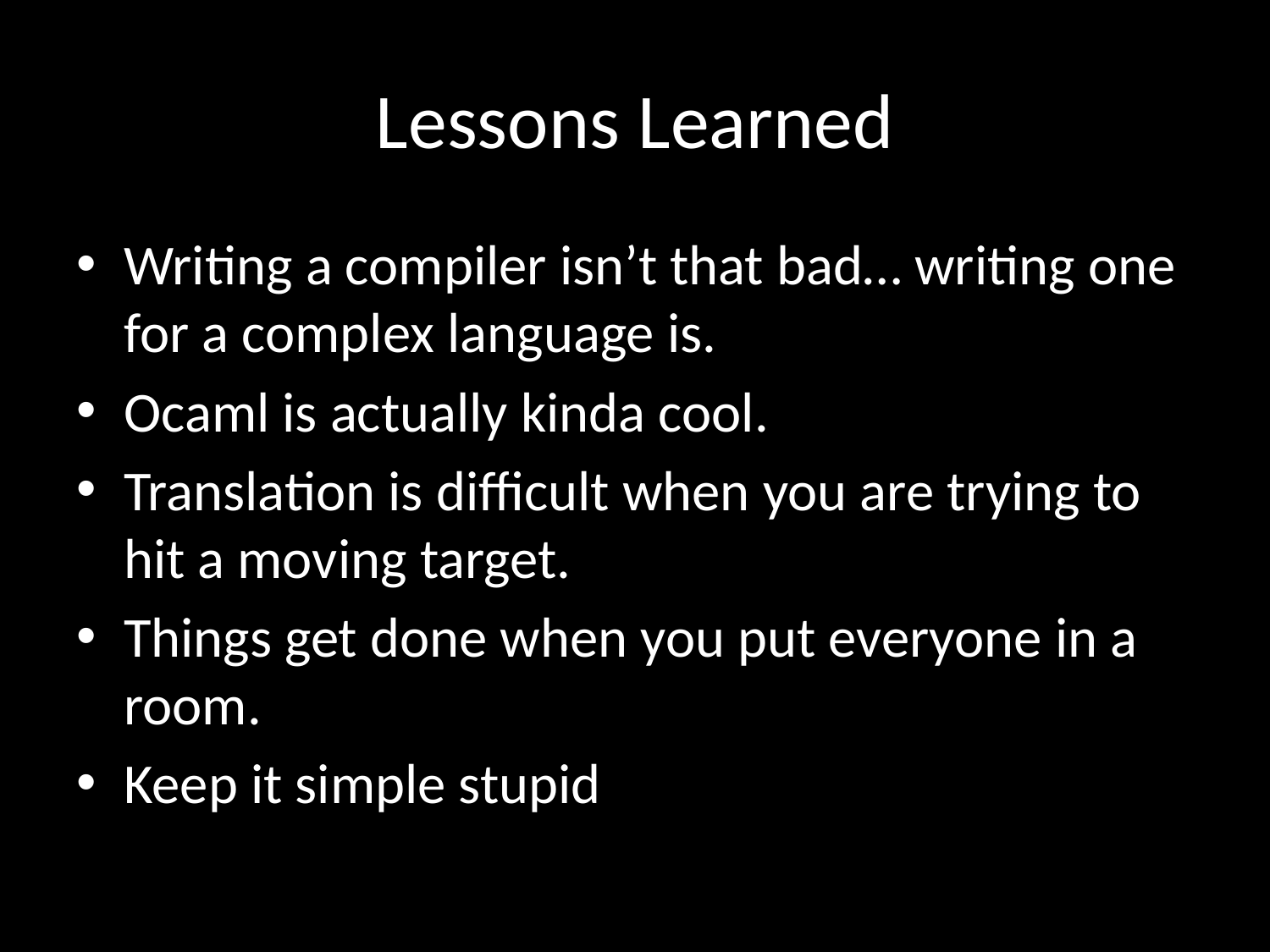

# Lessons Learned
Writing a compiler isn’t that bad… writing one for a complex language is.
Ocaml is actually kinda cool.
Translation is difficult when you are trying to hit a moving target.
Things get done when you put everyone in a room.
Keep it simple stupid